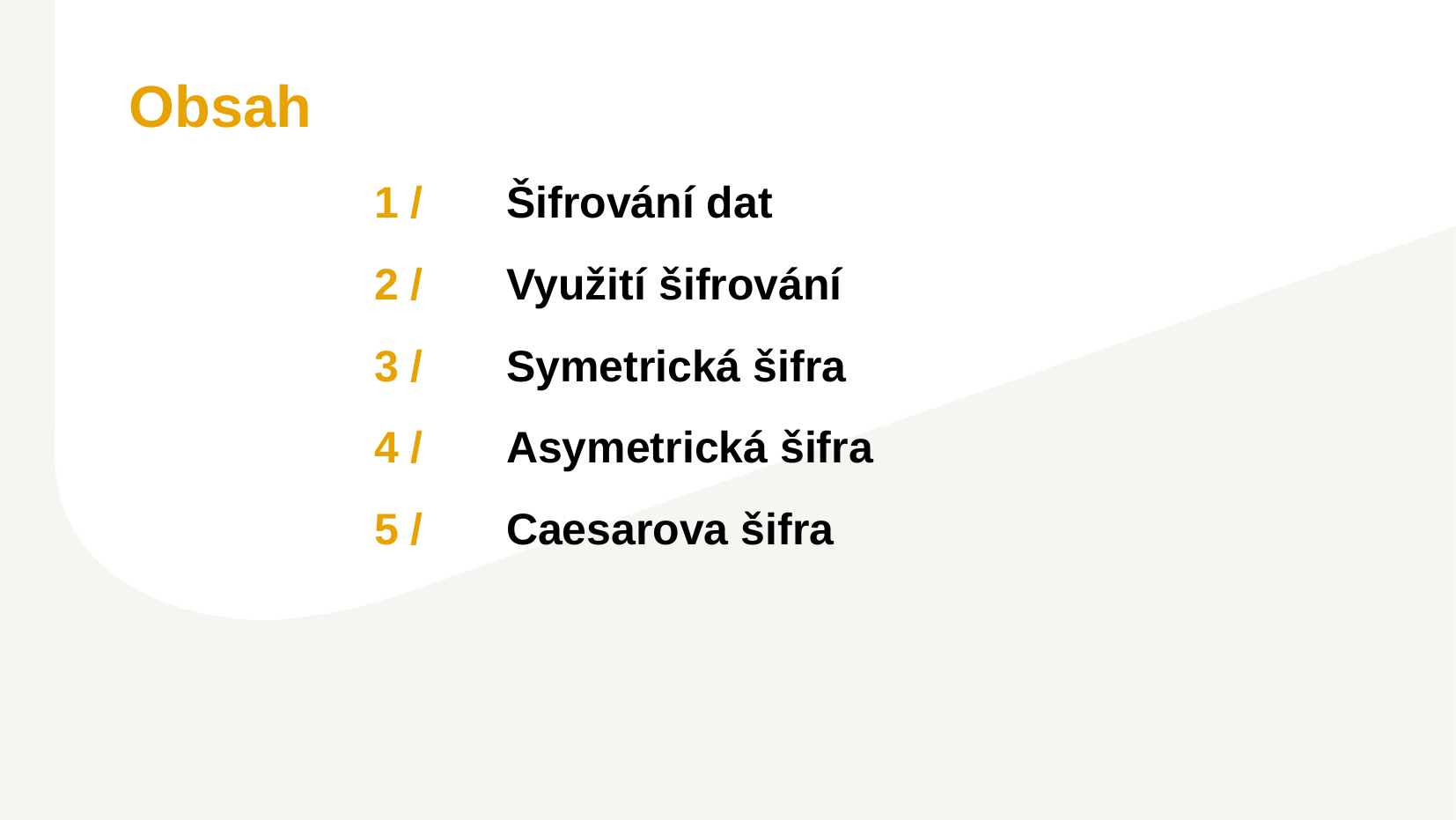

Obsah
1 /	Šifrování dat
2 /	Využití šifrování
3 /	Symetrická šifra
4 / 	Asymetrická šifra
5 /	Caesarova šifra